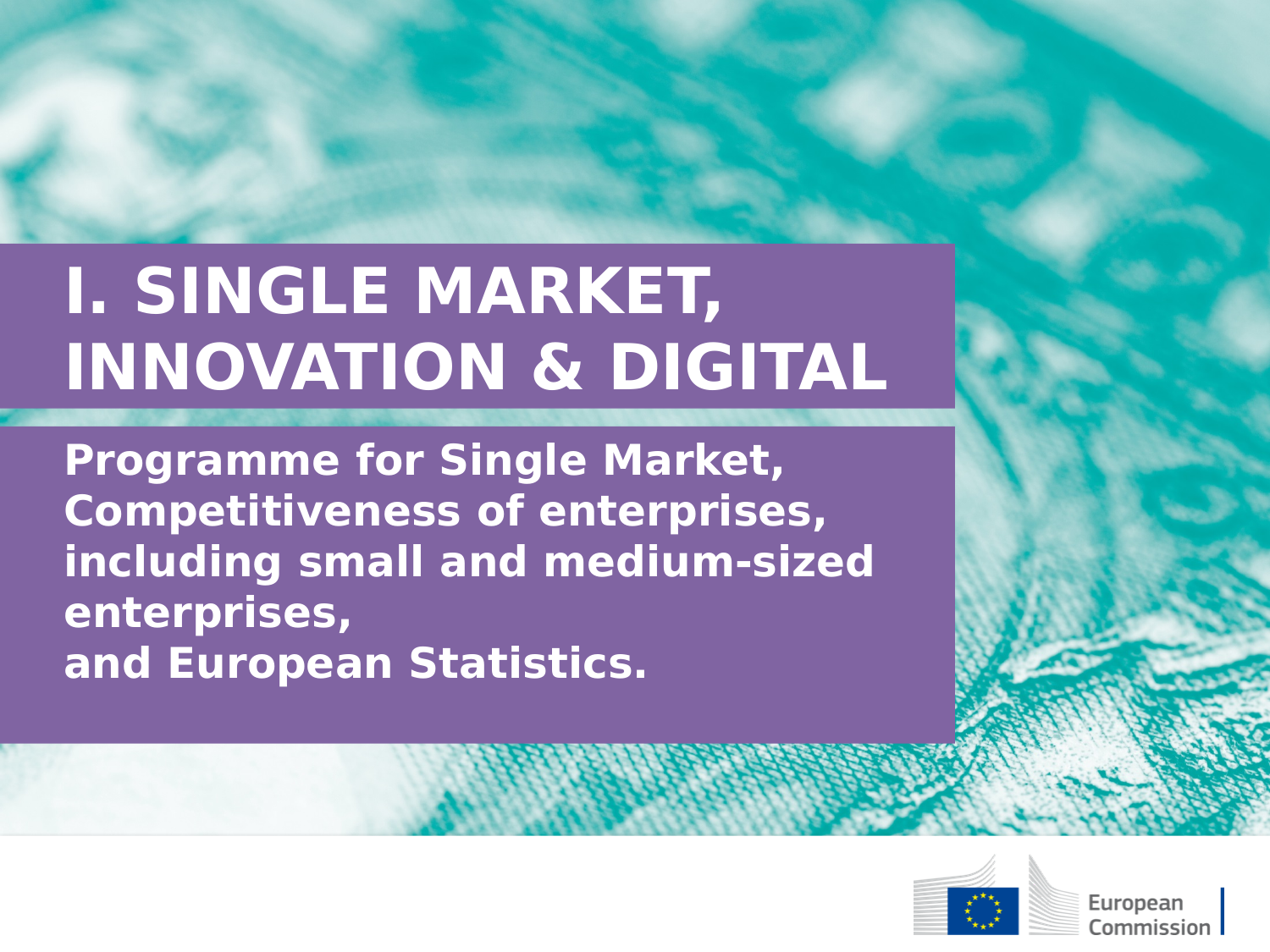

I. SINGLE MARKET,
INNOVATION & DIGITAL
Programme for Single Market, Competitiveness of enterprises, including small and medium-sized enterprises,
and European Statistics.